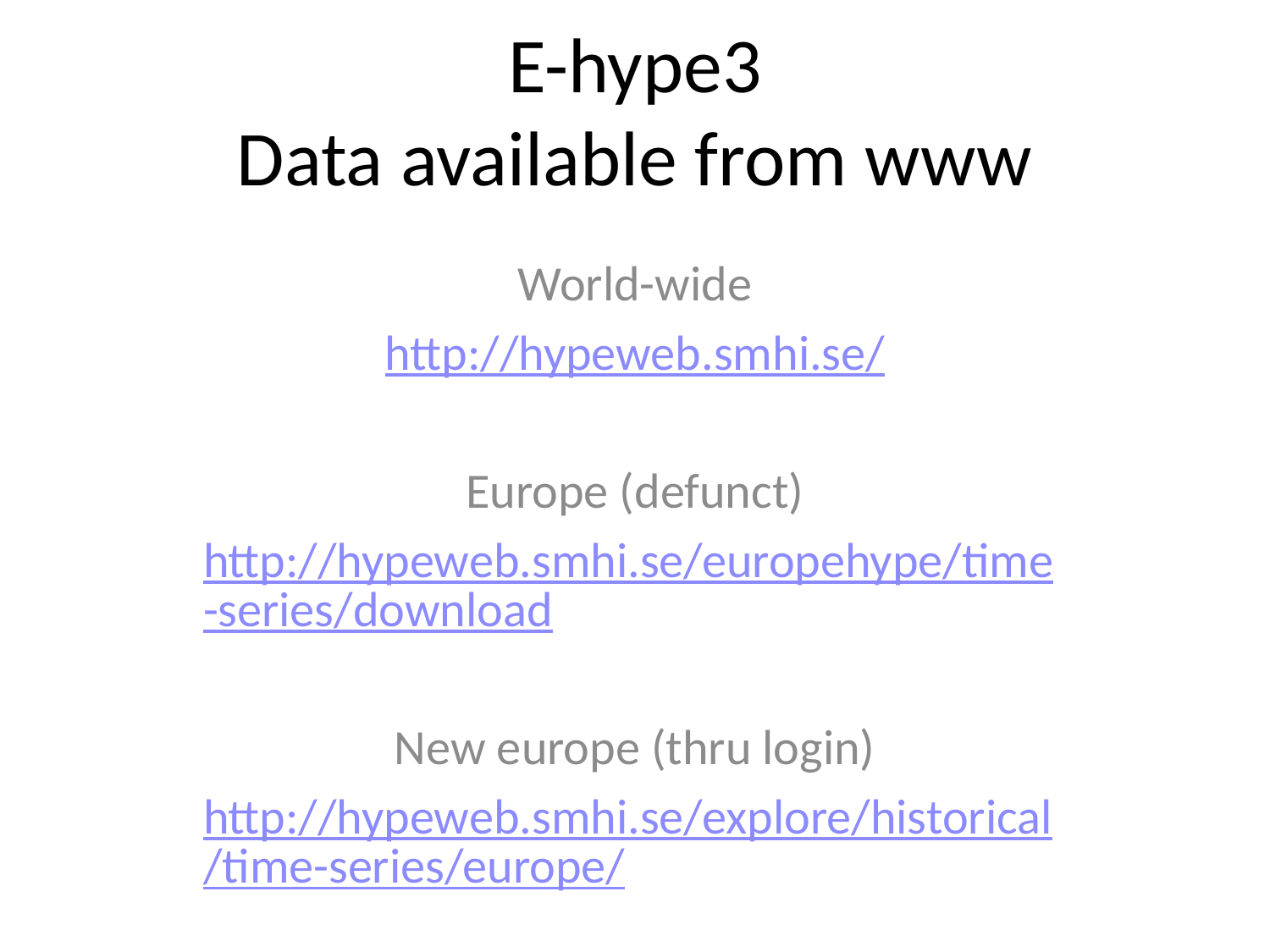

# E-hype3 Data available from www

World-wide
http://hypeweb.smhi.se/

Europe (defunct)
http://hypeweb.smhi.se/europehype/time-series/download

New europe (thru login)
http://hypeweb.smhi.se/explore/historical/time-series/europe/